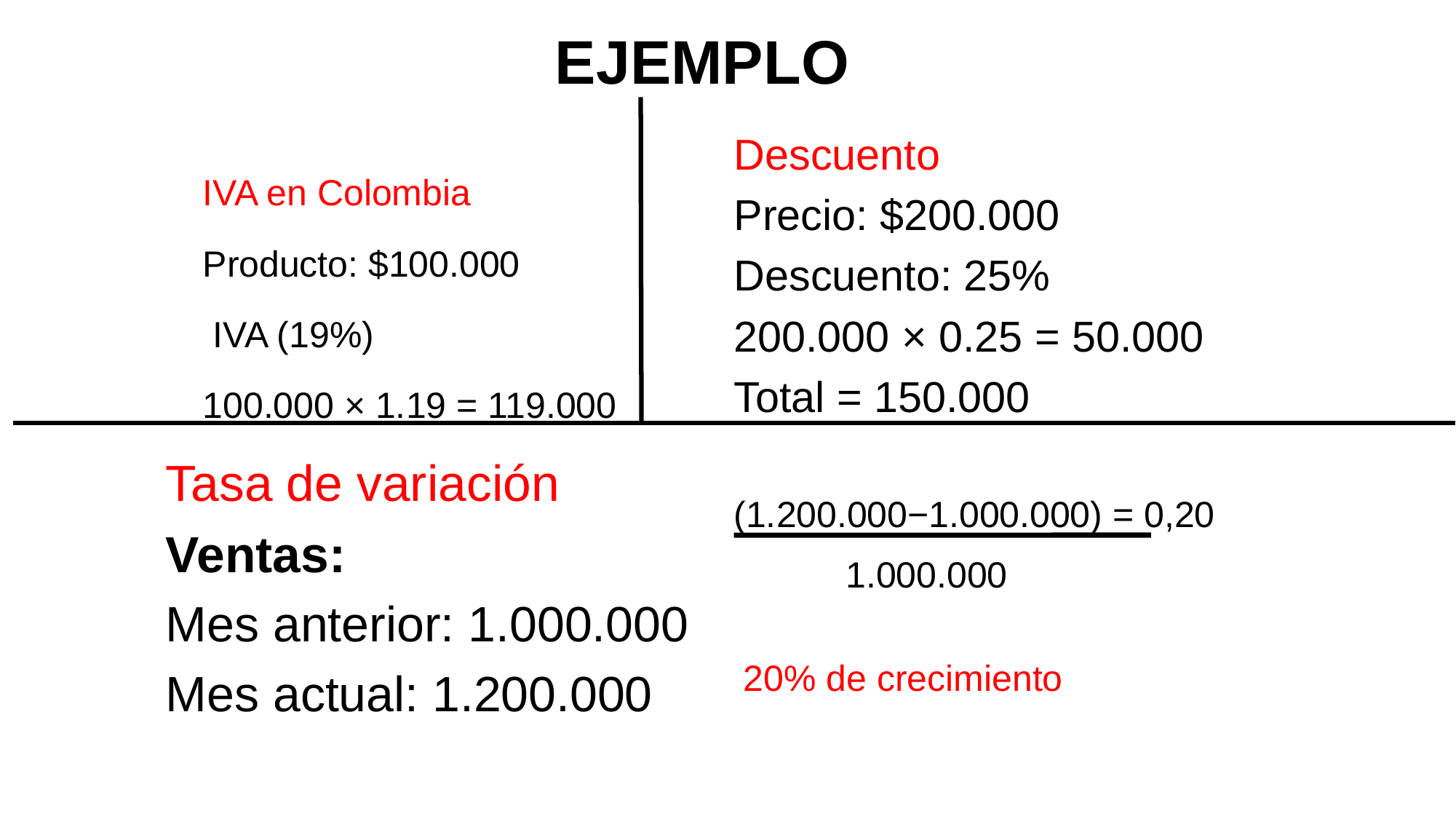

EJEMPLO

Descuento
Precio: $200.000
Descuento: 25%
200.000 × 0.25 = 50.000
Total = 150.000
IVA en Colombia
Producto: $100.000
 IVA (19%)
100.000 × 1.19 = 119.000

Tasa de variación
Ventas:
Mes anterior: 1.000.000
Mes actual: 1.200.000

(1.200.000−1.000.000) = 0,20
           1.000.000

20% de crecimiento